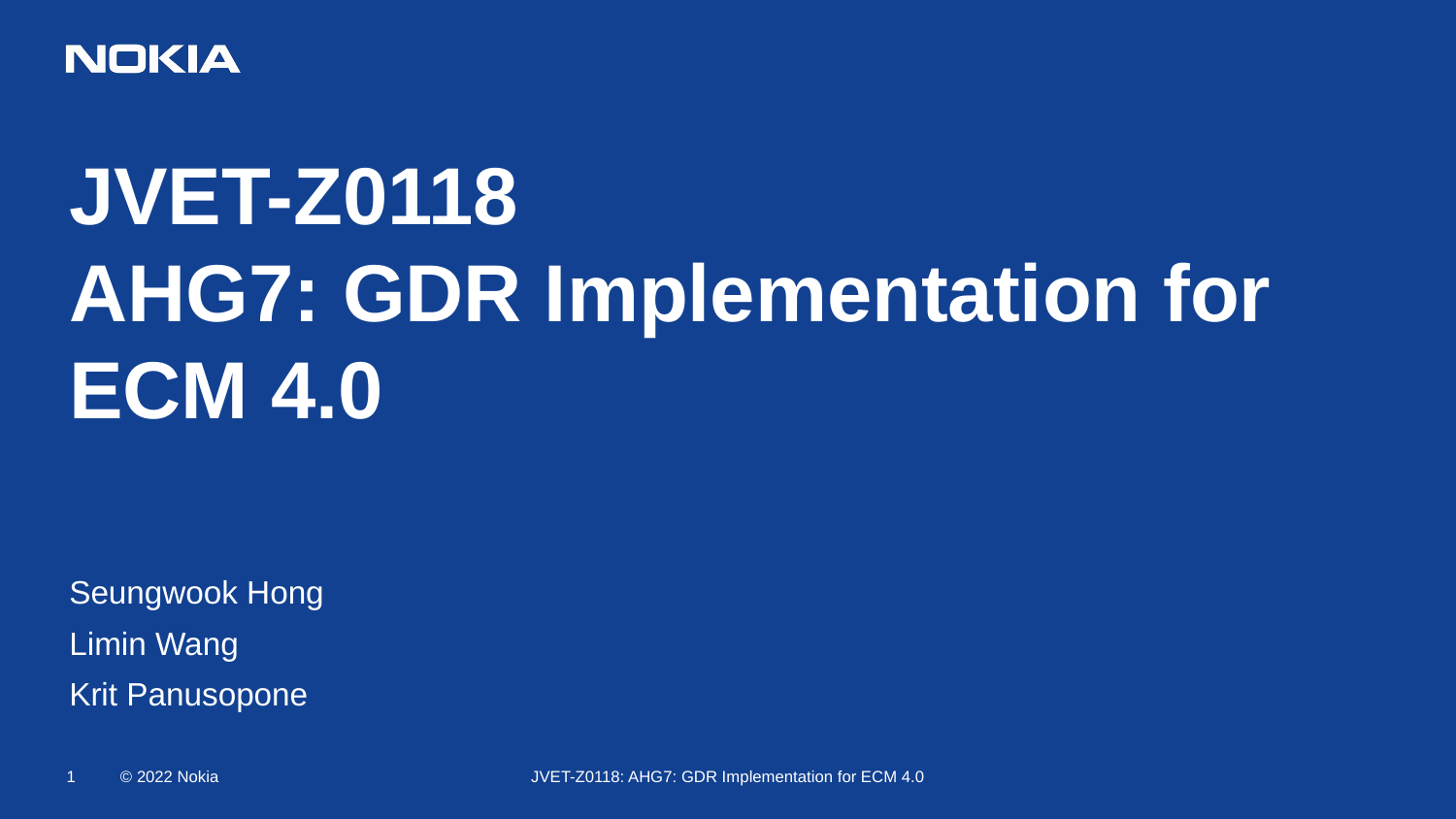

# JVET-Z0118 AHG7: GDR Implementation for ECM 4.0
Seungwook Hong
Limin Wang
Krit Panusopone
JVET-Z0118: AHG7: GDR Implementation for ECM 4.0